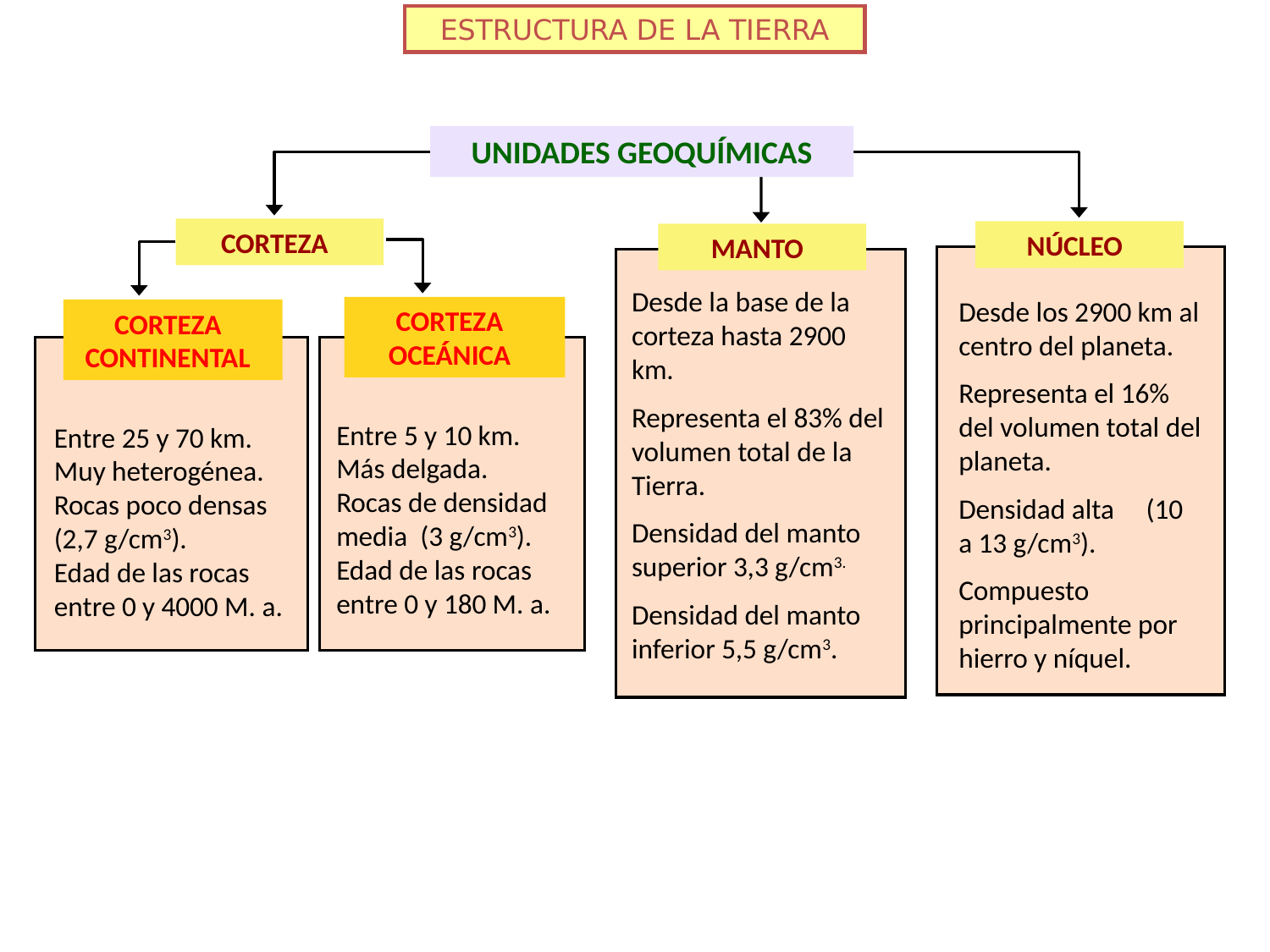

ESTRUCTURA DE LA TIERRA
UNIDADES GEOQUÍMICAS

CORTEZA
NÚCLEO
MANTO

Desde los 2900 km al centro del planeta.
Representa el 16% del volumen total del planeta.
Densidad alta     (10 a 13 g/cm3).
Compuesto principalmente por hierro y níquel.

Desde la base de la corteza hasta 2900 km.
Representa el 83% del volumen total de la Tierra.
Densidad del manto superior 3,3 g/cm3.
Densidad del manto inferior 5,5 g/cm3.
CORTEZA
OCEÁNICA
CORTEZA
CONTINENTAL

Entre 25 y 70 km.
Muy heterogénea.
Rocas poco densas (2,7 g/cm3).
Edad de las rocas entre 0 y 4000 M. a.

Entre 5 y 10 km.
Más delgada.
Rocas de densidad media  (3 g/cm3).
Edad de las rocas entre 0 y 180 M. a.